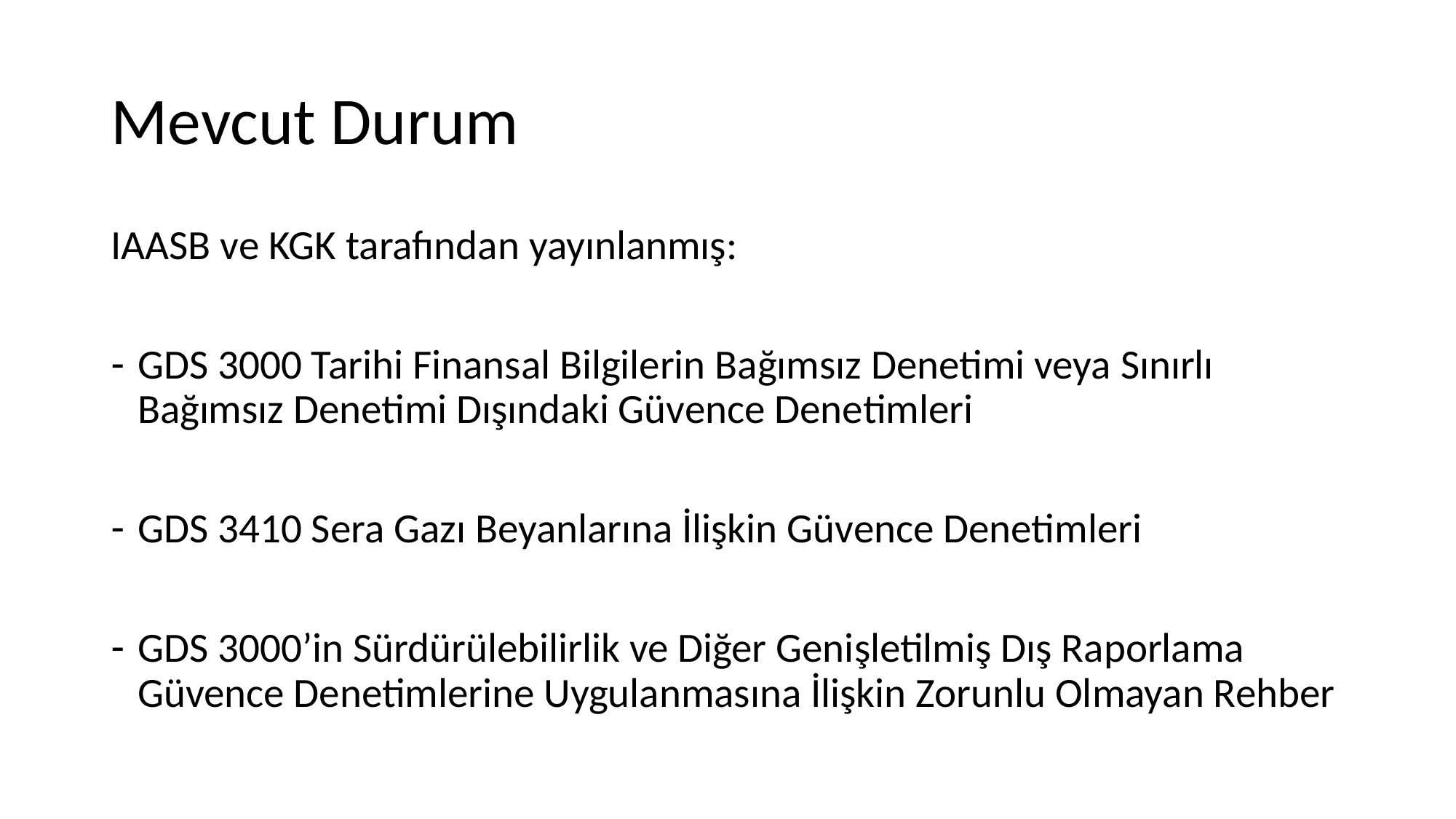

# Mevcut Durum
IAASB ve KGK tarafından yayınlanmış:

GDS 3000 Tarihi Finansal Bilgilerin Bağımsız Denetimi veya Sınırlı Bağımsız Denetimi Dışındaki Güvence Denetimleri

GDS 3410 Sera Gazı Beyanlarına İlişkin Güvence Denetimleri

GDS 3000’in Sürdürülebilirlik ve Diğer Genişletilmiş Dış Raporlama Güvence Denetimlerine Uygulanmasına İlişkin Zorunlu Olmayan Rehber